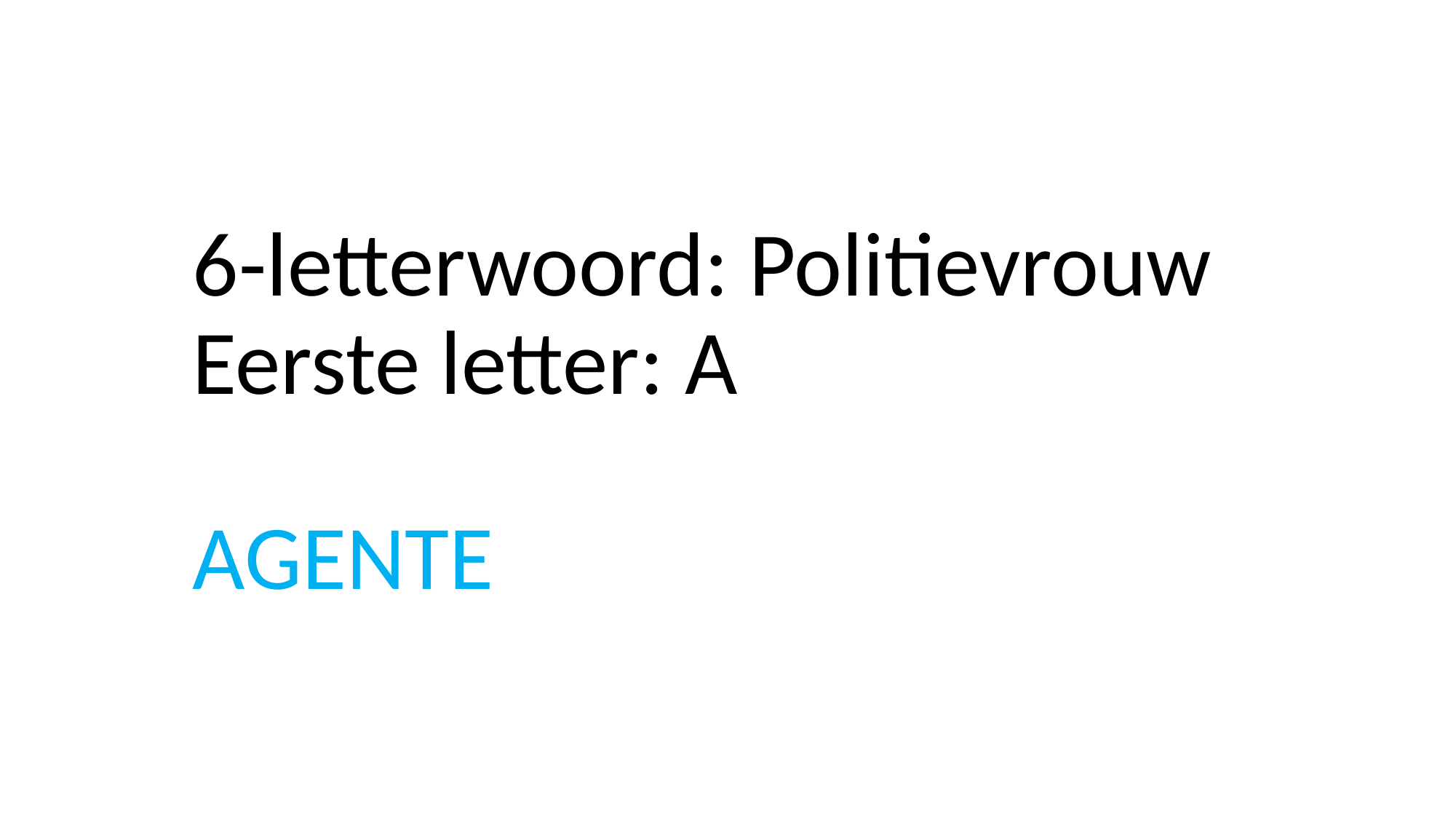

# 6-letterwoord: Politievrouw Eerste letter: A
AGENTE